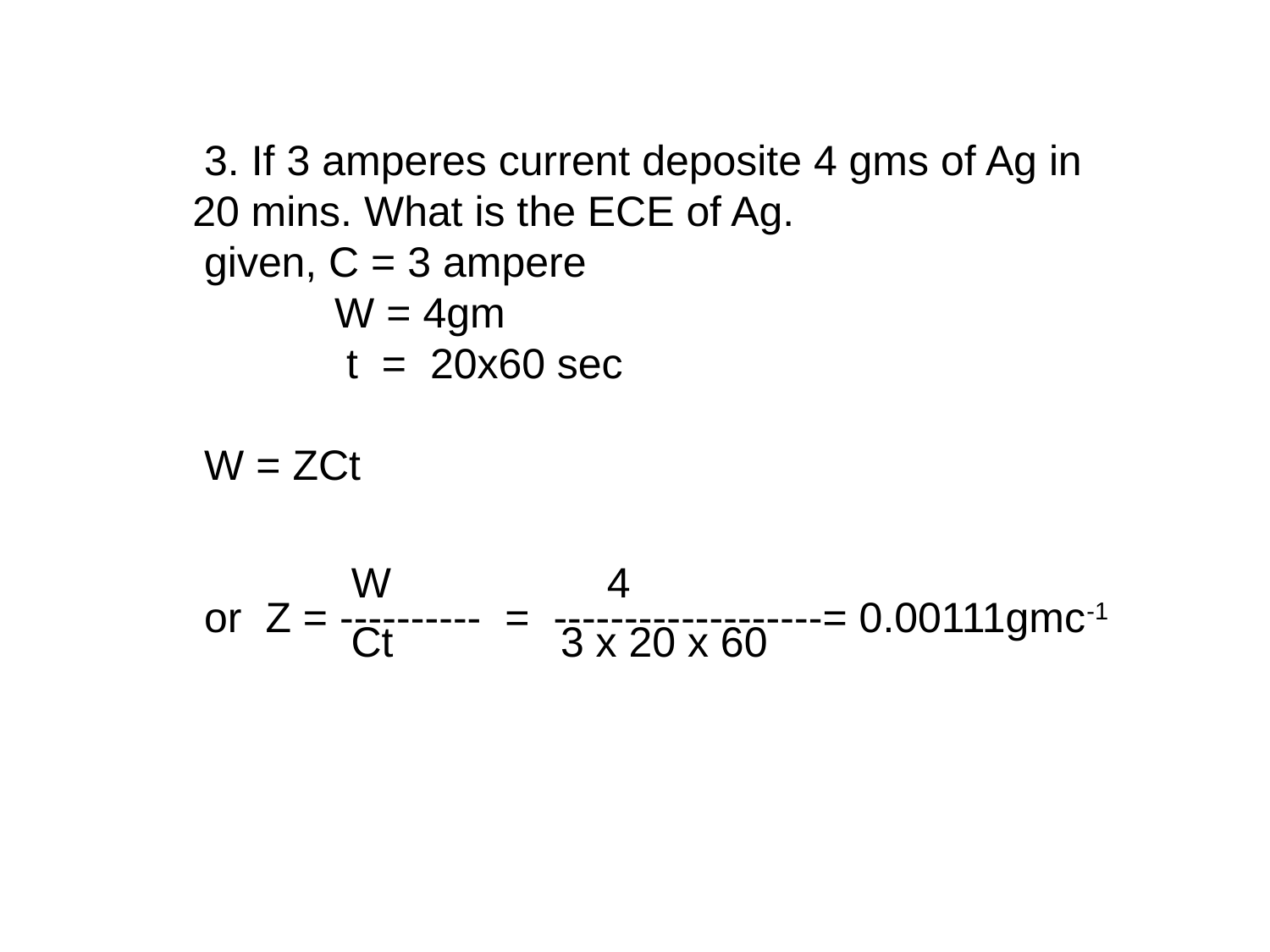

3. If 3 amperes current deposite 4 gms of Ag in 20 mins. What is the ECE of Ag.
 given, C = 3 ampere
            W = 4gm
             t  =  20x60 sec

 W = ZCt

 or  Z = ----------  =  -------------------= 0.00111gmc-1

W
4
 3 x 20 x 60
Ct